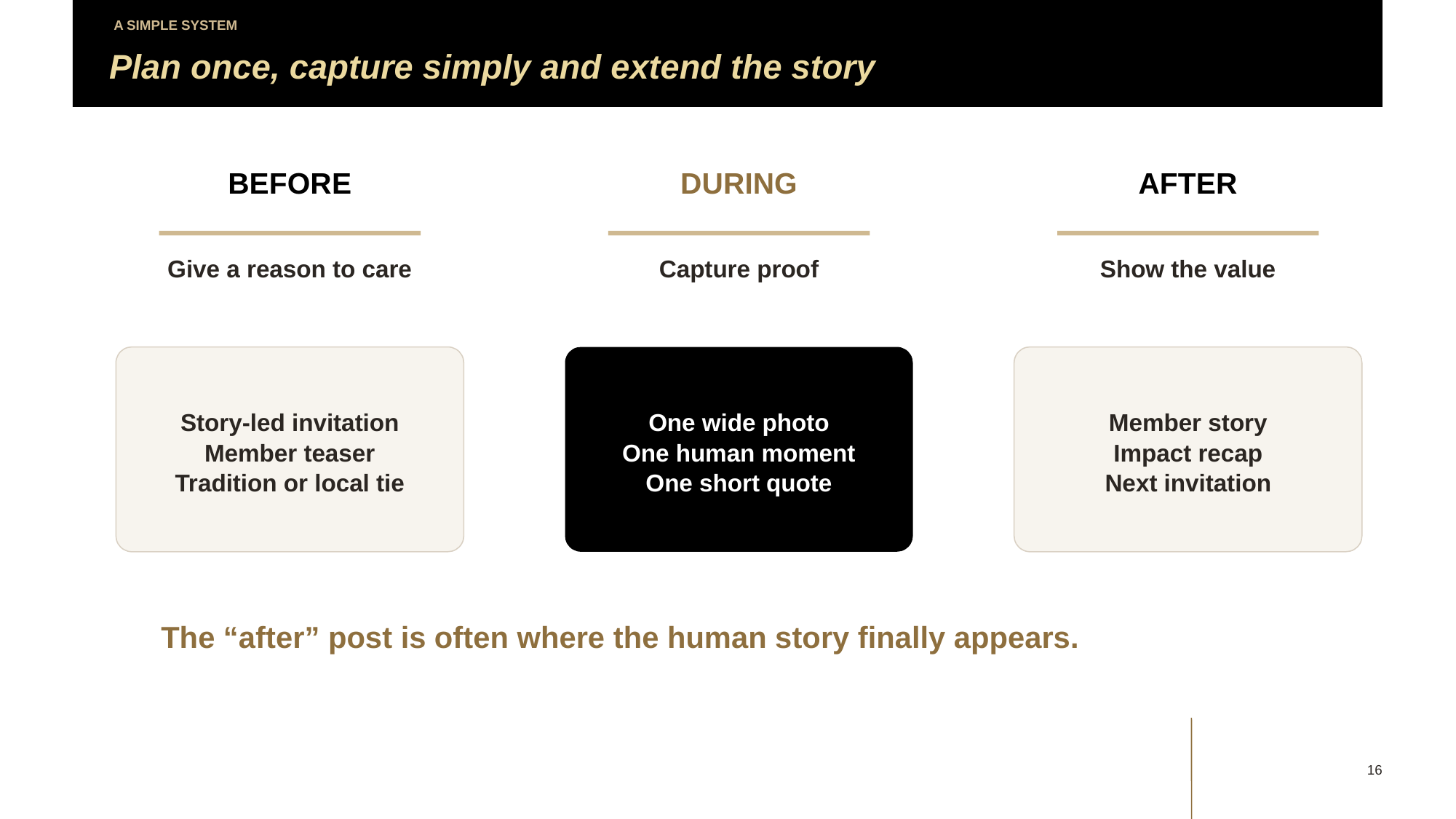

A SIMPLE SYSTEM
Plan once, capture simply and extend the story
BEFORE
DURING
AFTER

Give a reason to care
Capture proof
Show the value

Story-led invitation
Member teaser
Tradition or local tie
One wide photo
One human moment
One short quote
Member story
Impact recap
Next invitation
The “after” post is often where the human story finally appears.

16